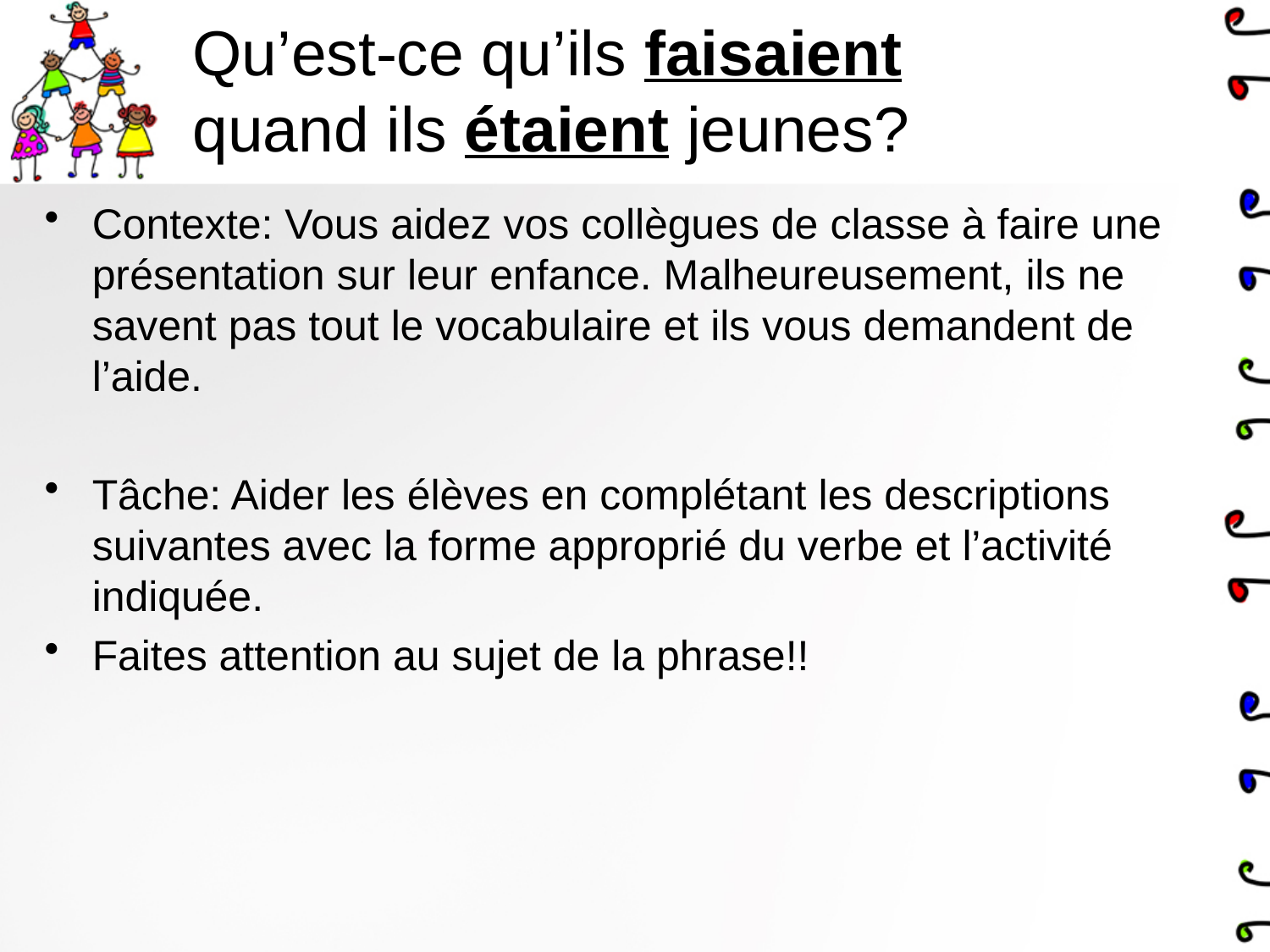

# Qu’est-ce qu’ils faisaient quand ils étaient jeunes?
Contexte: Vous aidez vos collègues de classe à faire une présentation sur leur enfance. Malheureusement, ils ne savent pas tout le vocabulaire et ils vous demandent de l’aide.

Tâche: Aider les élèves en complétant les descriptions suivantes avec la forme approprié du verbe et l’activité indiquée.
Faites attention au sujet de la phrase!!